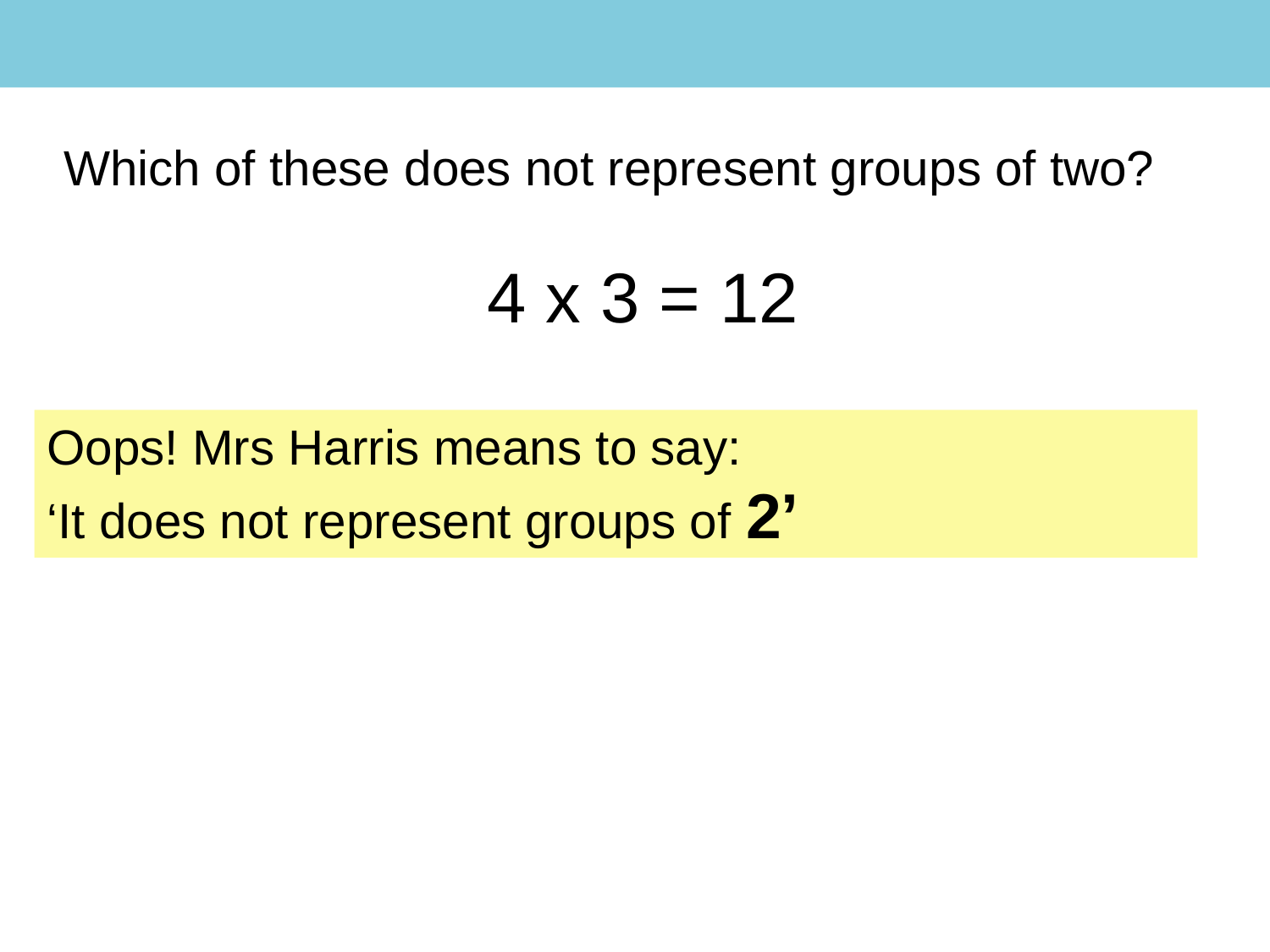

Which of these does not represent groups of two?
 4 x 3 = 12
Oops! Mrs Harris means to say:
‘It does not represent groups of 2’